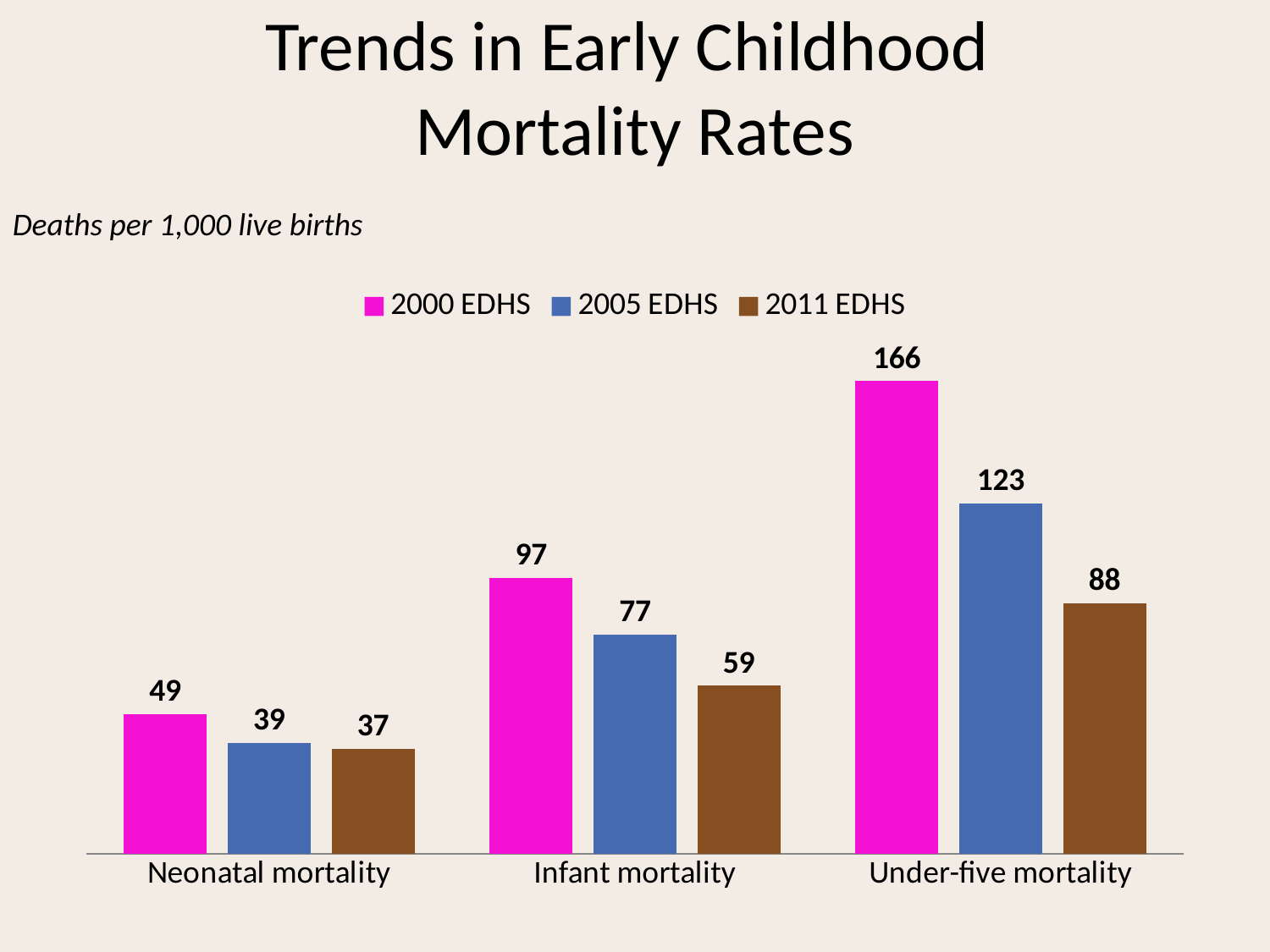

# Trends in Early Childhood Mortality Rates
Deaths per 1,000 live births

### Chart

| Category | 2000 EDHS | 2005 EDHS | 2011 EDHS |
|---|---|---|---|
| Neonatal mortality | 49.0 | 39.0 | 37.0 |
| Infant mortality | 97.0 | 77.0 | 59.0 |
| Under-five mortality | 166.0 | 123.0 | 88.0 |